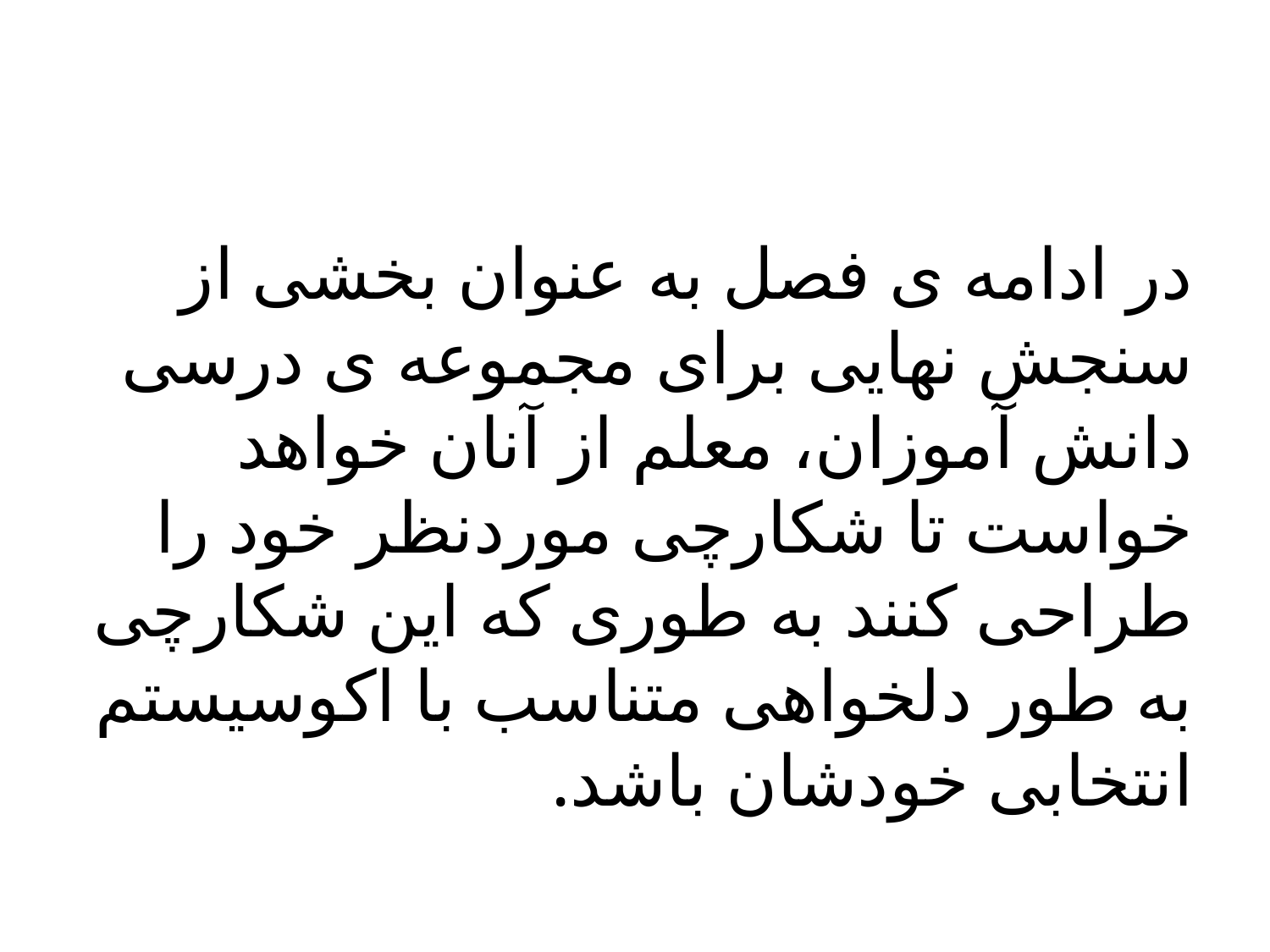

#
در ادامه ی فصل به عنوان بخشی از سنجش نهایی برای مجموعه ی درسی دانش آموزان، معلم از آنان خواهد خواست تا شکارچی موردنظر خود را طراحی کنند به طوری که این شکارچی به طور دلخواهی متناسب با اکوسیستم انتخابی خودشان باشد.